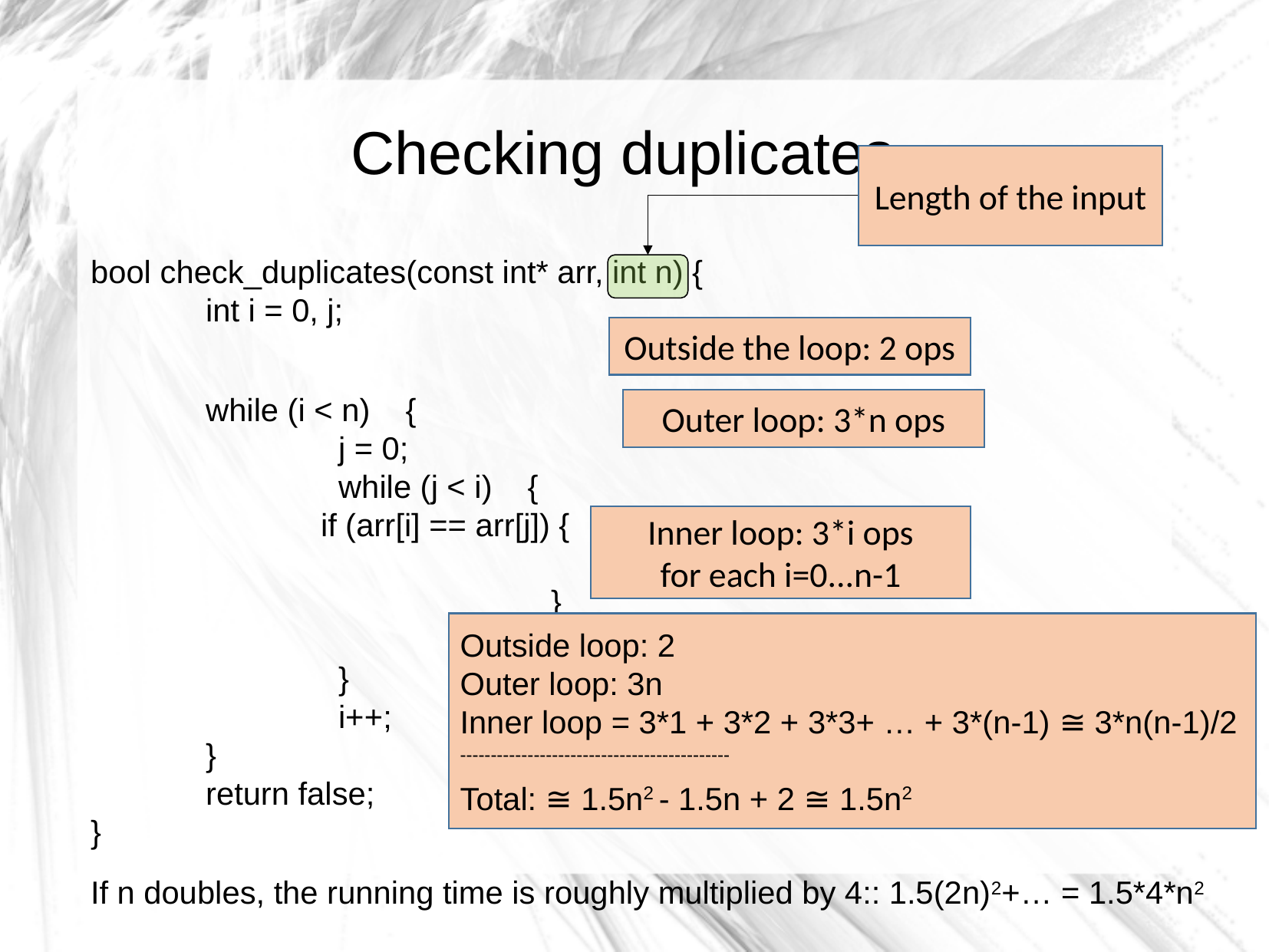

Checking duplicates
Length of the input
bool check_duplicates(const int* arr, int n) {
	int i = 0, j;
	while (i < n)    {
		  j = 0;
		  while (j < i)    {
	            	if (arr[i] == arr[j]) {
					return true;
		  		}
		  		j++;
		  }
		  i++;
	}
	return false;
}
If n doubles, the running time is roughly multiplied by 4:: 1.5(2n)2+… = 1.5*4*n2

Outside the loop: 2 ops
Outer loop: 3*n ops
Inner loop: 3*i ops
for each i=0...n-1
Outside loop: 2
Outer loop: 3n
Inner loop = 3*1 + 3*2 + 3*3+ … + 3*(n-1) ≅ 3*n(n-1)/2
--------------------------------------------
Total: ≅ 1.5n2 - 1.5n + 2 ≅ 1.5n2